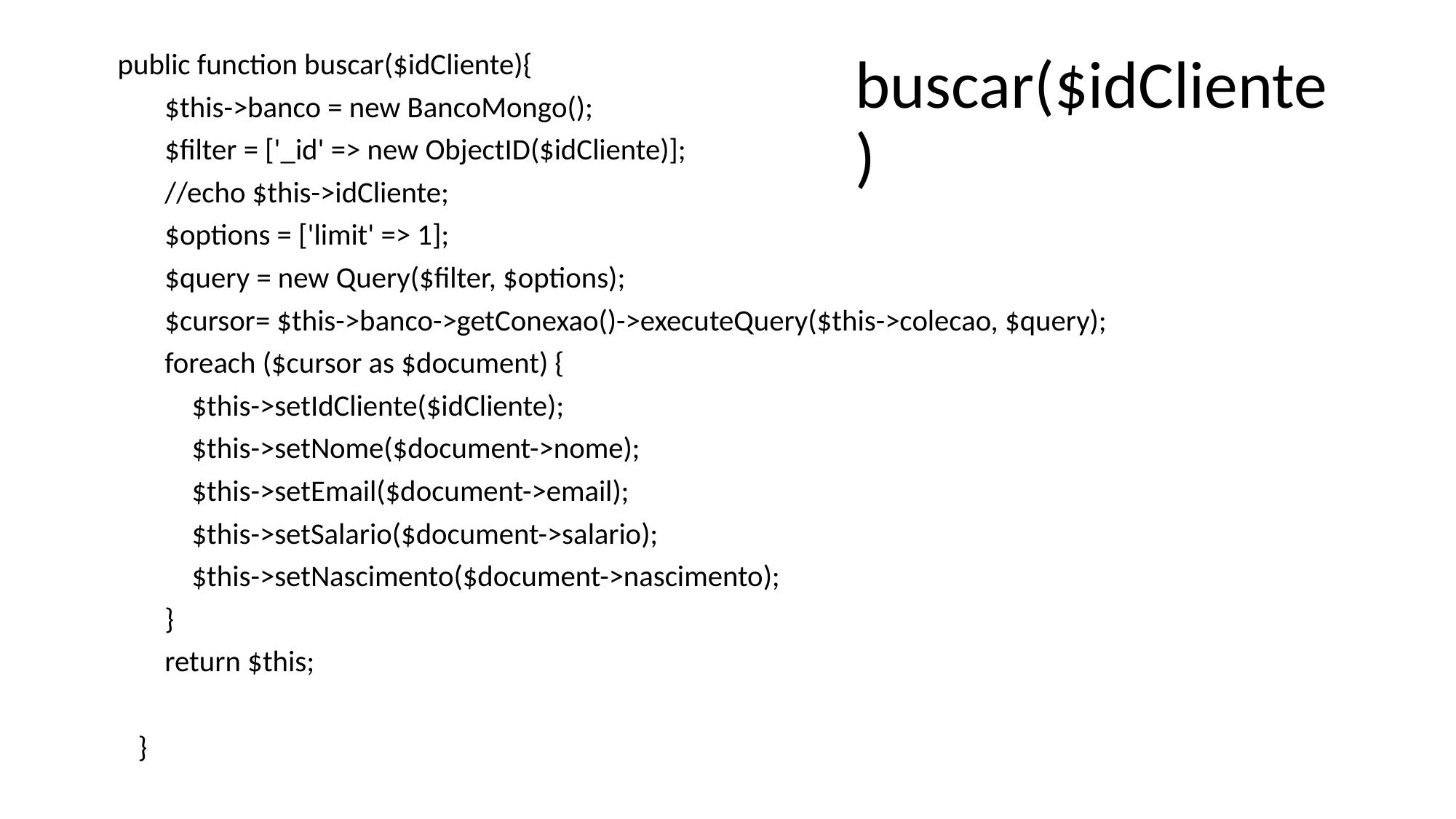

public function buscar($idCliente){
        $this->banco = new BancoMongo();
        $filter = ['_id' => new ObjectID($idCliente)];
        //echo $this->idCliente;
        $options = ['limit' => 1];
        $query = new Query($filter, $options);
        $cursor= $this->banco->getConexao()->executeQuery($this->colecao, $query);
        foreach ($cursor as $document) {
            $this->setIdCliente($idCliente);
            $this->setNome($document->nome);
            $this->setEmail($document->email);
            $this->setSalario($document->salario);
            $this->setNascimento($document->nascimento);
        }
        return $this;

    }
# buscar($idCliente)